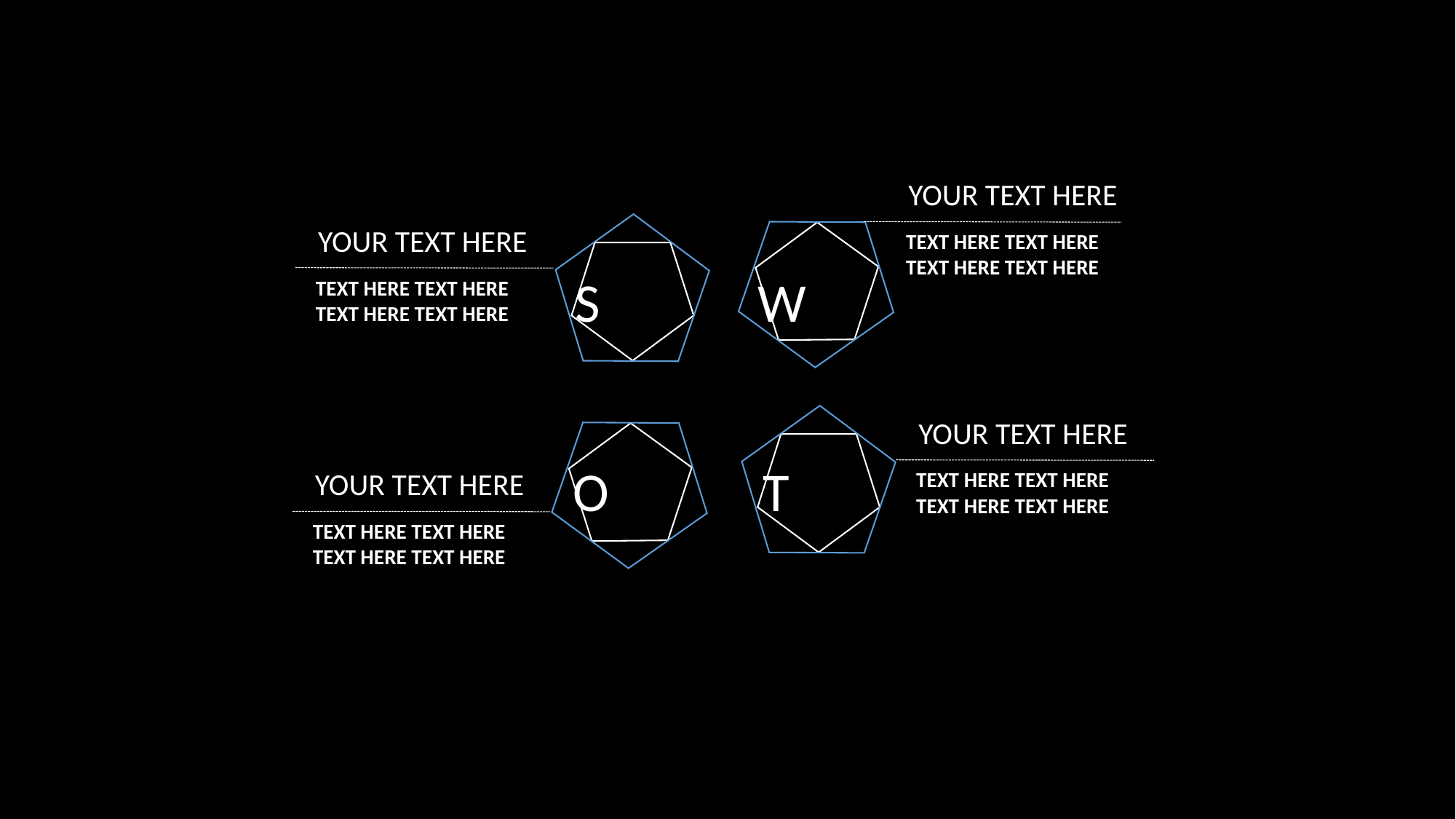

YOUR TEXT HERE

YOUR TEXT HERE
TEXT HERE TEXT HERE
TEXT HERE TEXT HERE

S
W
TEXT HERE TEXT HERE
TEXT HERE TEXT HERE
YOUR TEXT HERE

O
T
YOUR TEXT HERE
TEXT HERE TEXT HERE
TEXT HERE TEXT HERE
TEXT HERE TEXT HERE
TEXT HERE TEXT HERE